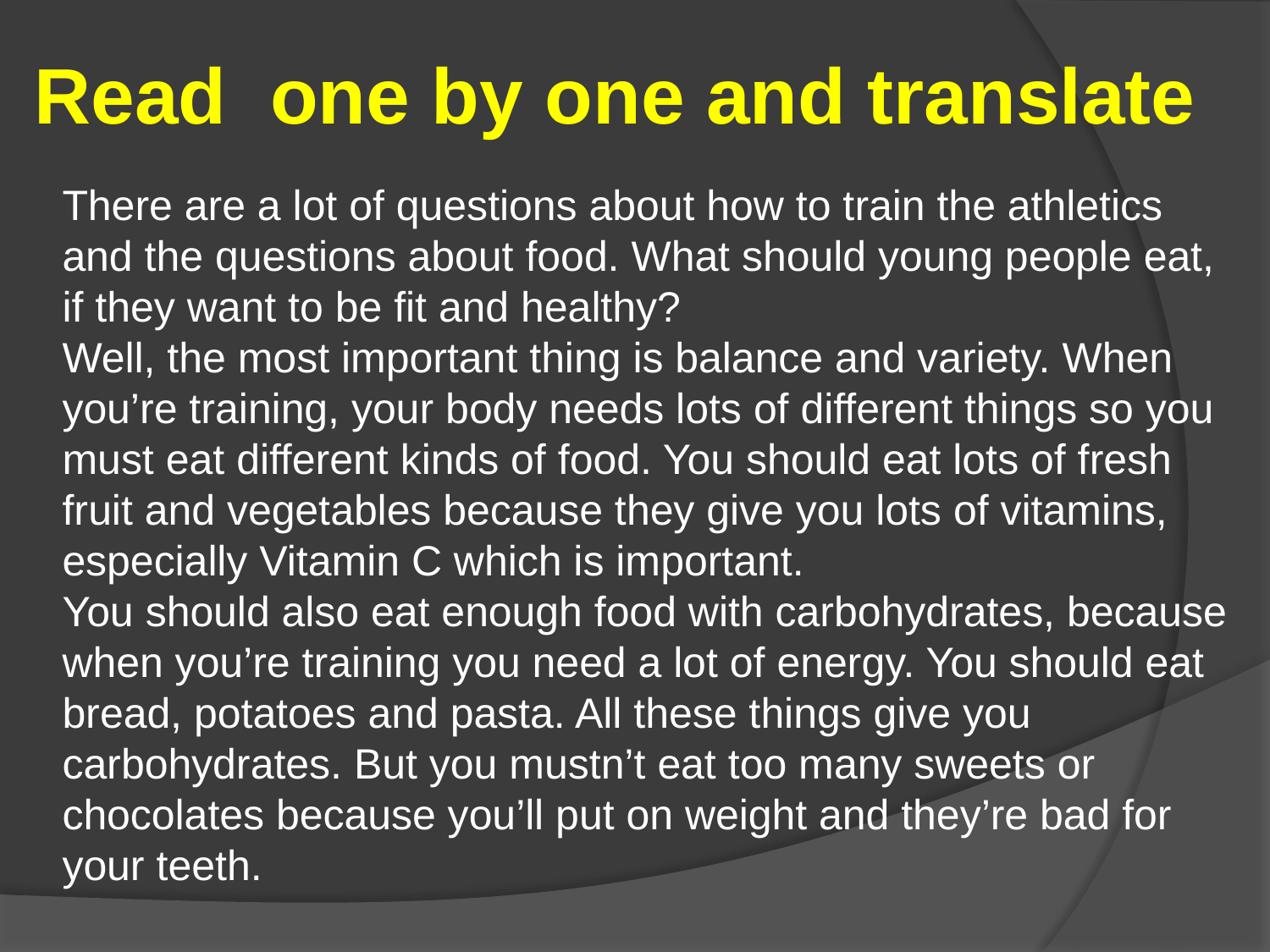

# Read  one by one and translate
There are a lot of questions about how to train the athletics and the questions about food. What should young people eat, if they want to be fit and healthy?
Well, the most important thing is balance and variety. When you’re training, your body needs lots of different things so you must eat different kinds of food. You should eat lots of fresh fruit and vegetables because they give you lots of vitamins, especially Vitamin C which is important.
You should also eat enough food with carbohydrates, because when you’re training you need a lot of energy. You should eat bread, potatoes and pasta. All these things give you carbohydrates. But you mustn’t eat too many sweets or chocolates because you’ll put on weight and they’re bad for your teeth.